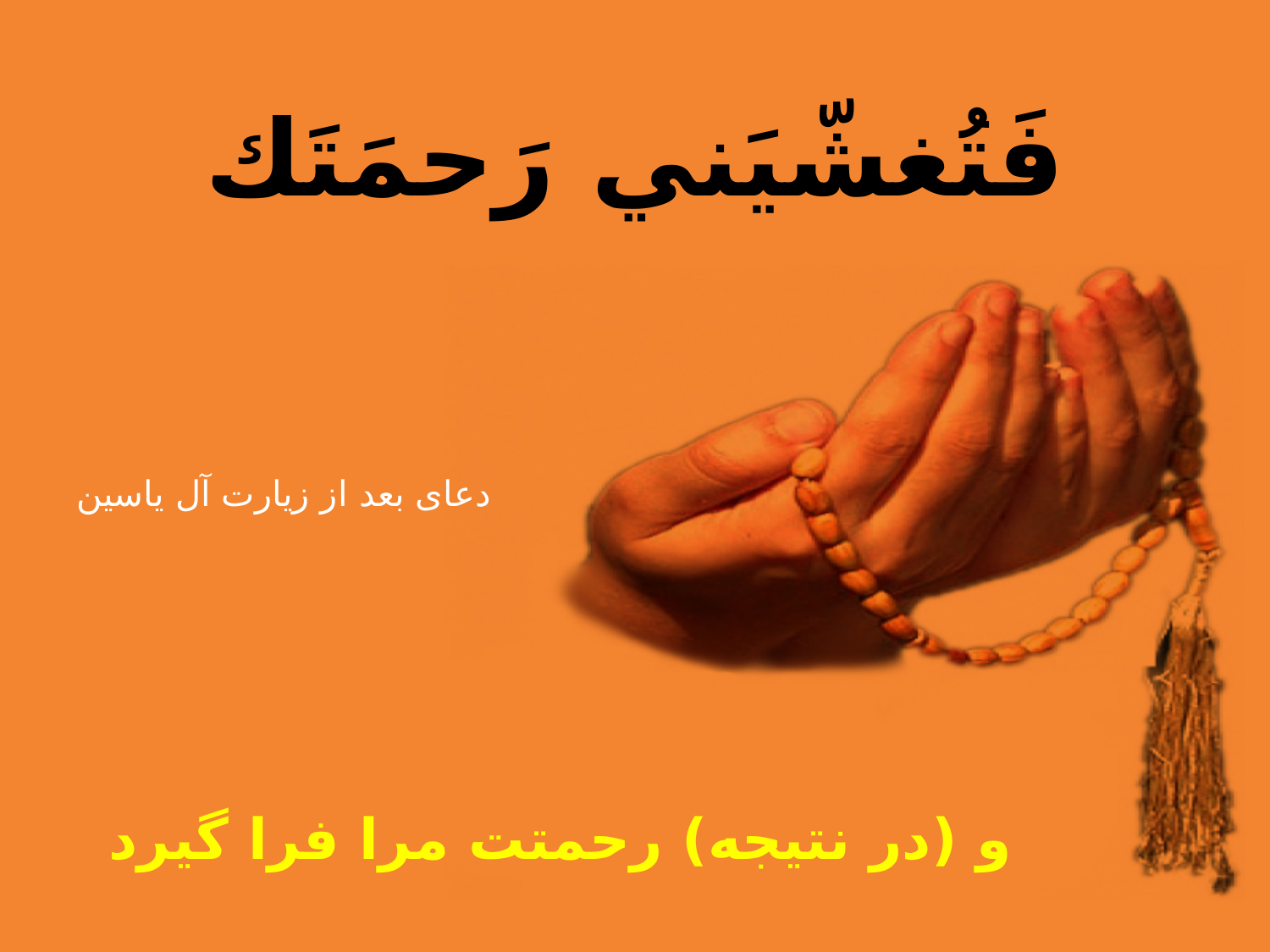

فَتُغشّيَني رَحمَتَك
و (در نتيجه) رحمتت مرا فرا گيرد